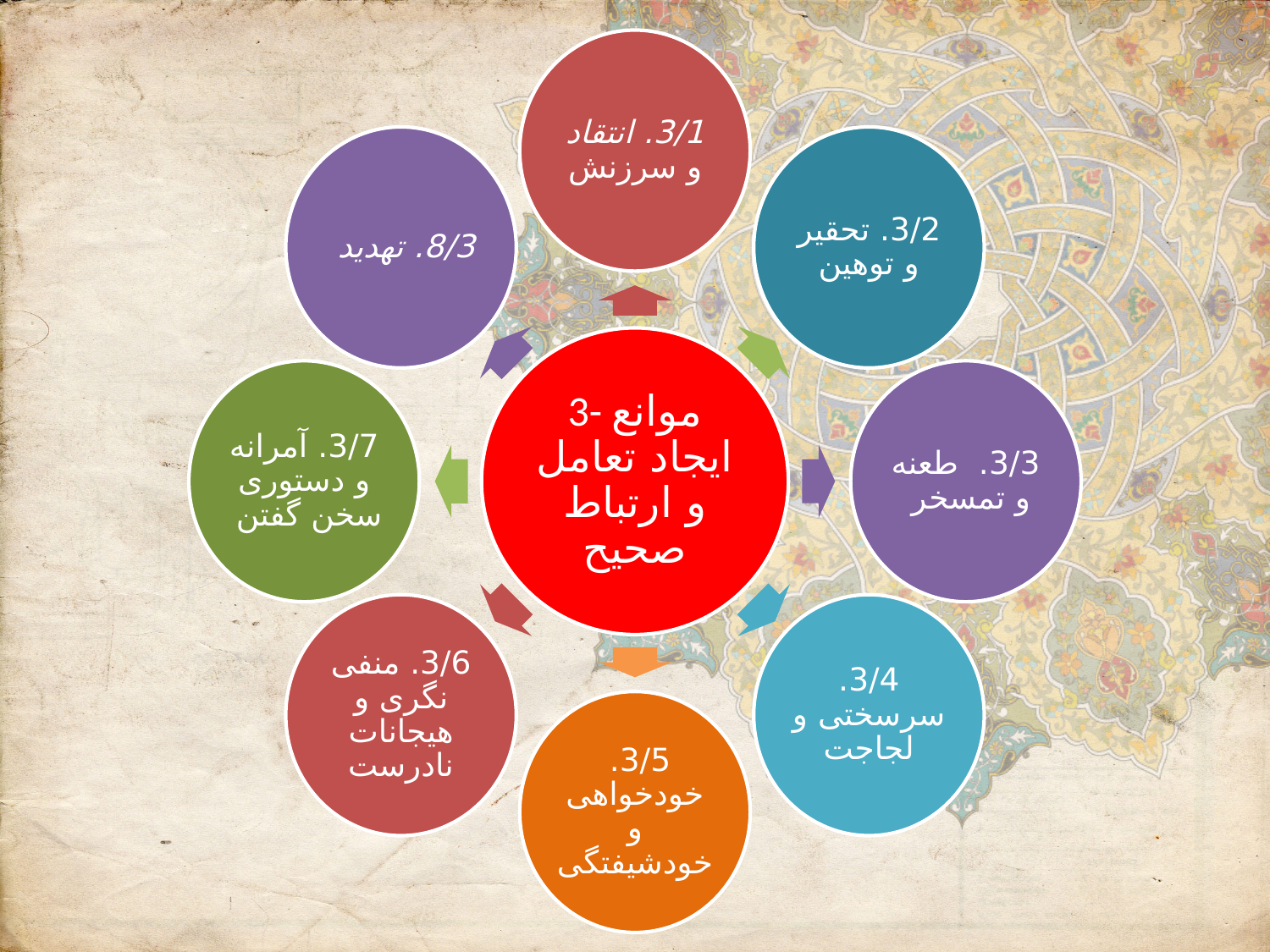

3- موانع ایجاد تعامل و ارتباط صحیح

3/1. انتقاد و سرزنش

3/2. تحقیر و توهین

3/3.  طعنه و تمسخر

3/4. سرسختی و لجاجت

3/5.  خودخواهی و خودشیفتگی

3/6. منفی نگری و هیجانات نادرست

3/7. آمرانه و دستوری سخن گفتن

8/3. تهدید